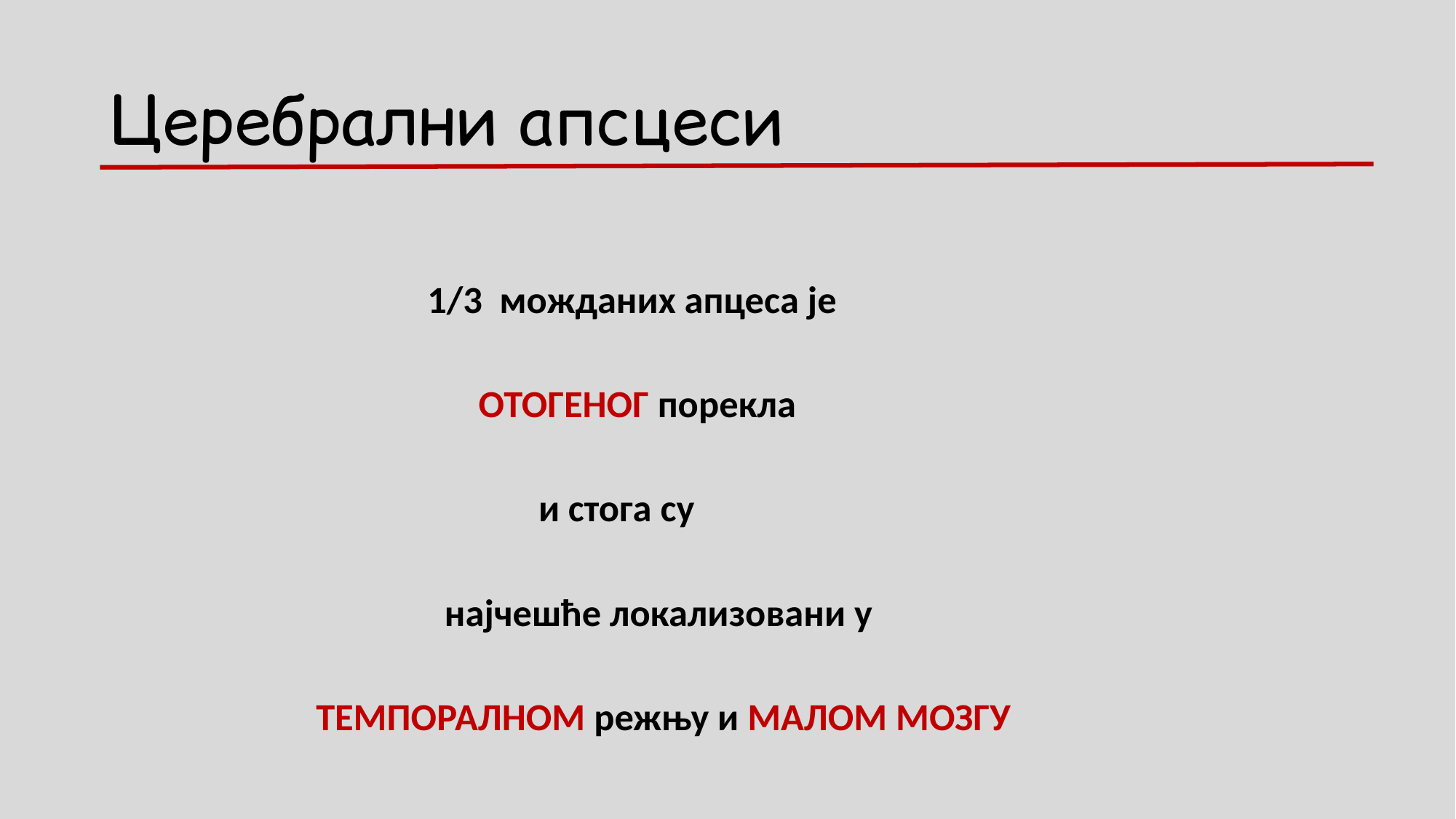

# Церебрални апсцеси

                                     1/3  можданих апцеса је

                                           ОТОГЕНОГ порекла

                                                  и стога су

                                       најчешће локализовани у

                        ТЕМПОРАЛНОМ режњу и МАЛОМ МОЗГУ